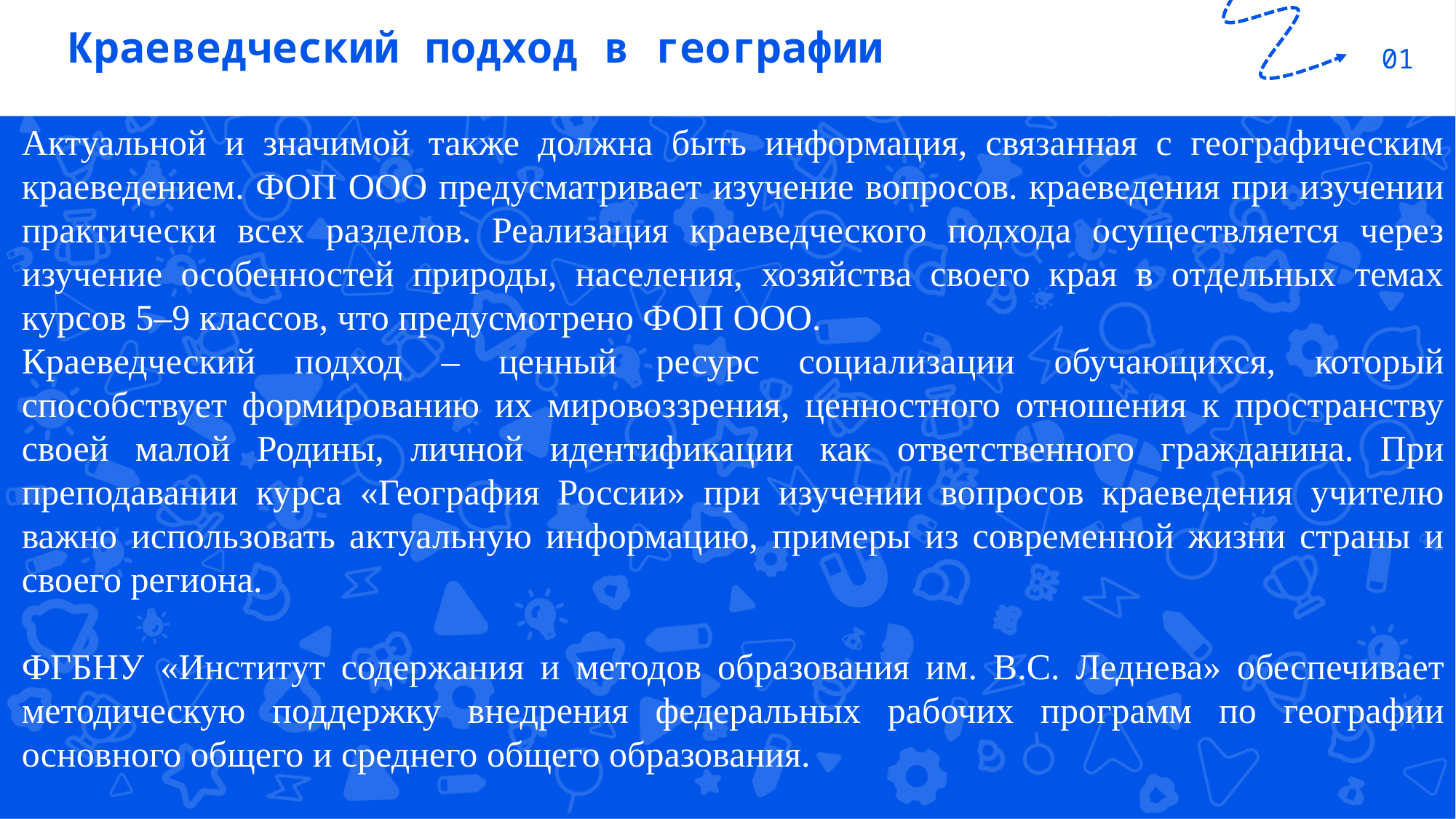

Краеведческий подход в географии
01
Актуальной и значимой также должна быть информация, связанная с географическим краеведением. ФОП ООО предусматривает изучение вопросов. краеведения при изучении практически всех разделов. Реализация краеведческого подхода осуществляется через изучение особенностей природы, населения, хозяйства своего края в отдельных темах курсов 5–9 классов, что предусмотрено ФОП ООО.
Краеведческий подход – ценный ресурс социализации обучающихся, который способствует формированию их мировоззрения, ценностного отношения к пространству своей малой Родины, личной идентификации как ответственного гражданина. При преподавании курса «География России» при изучении вопросов краеведения учителю важно использовать актуальную информацию, примеры из современной жизни страны и своего региона.

ФГБНУ «Институт содержания и методов образования им. В.С. Леднева» обеспечивает методическую поддержку внедрения федеральных рабочих программ по географии основного общего и среднего общего образования.